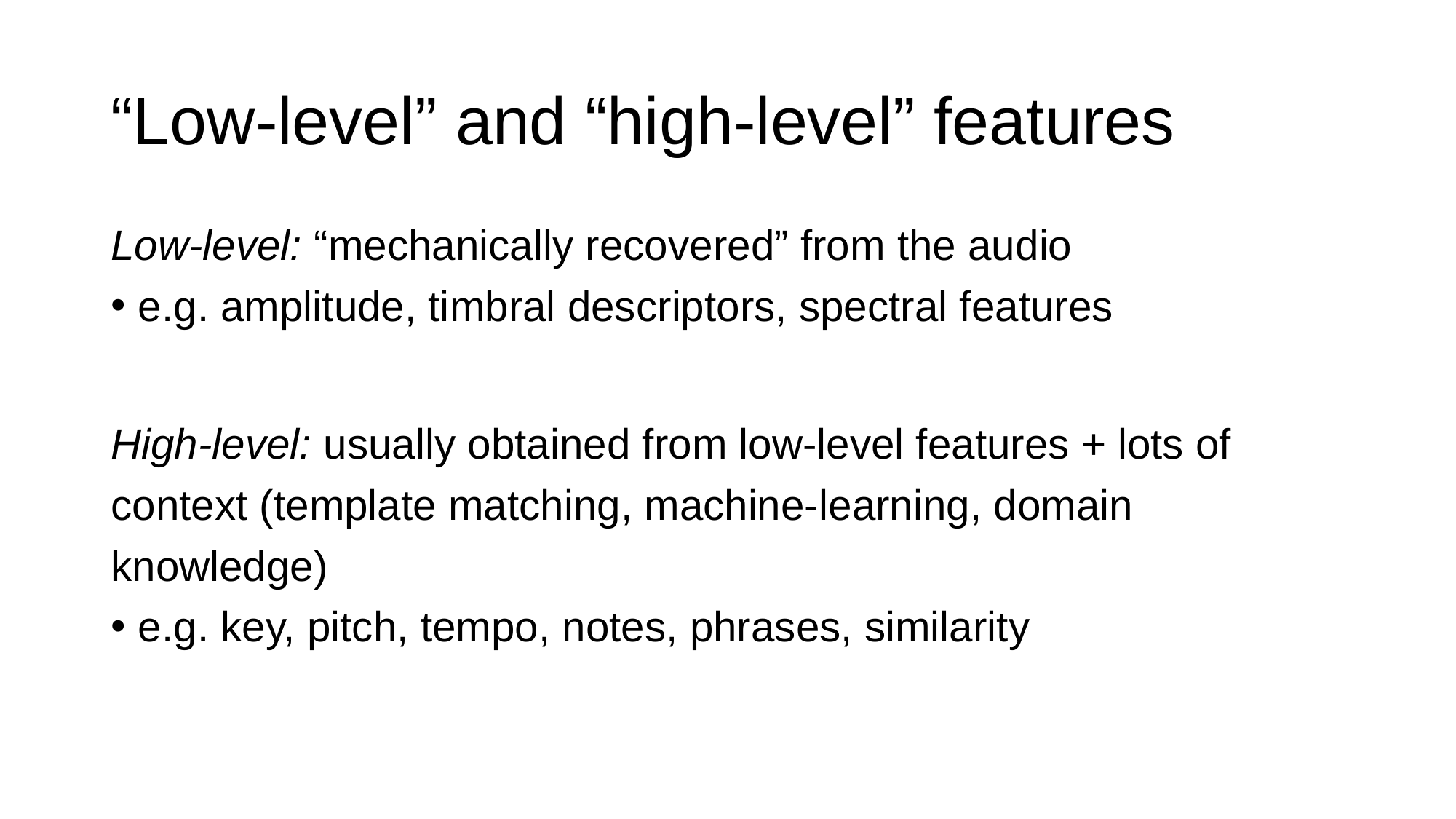

# “Low-level” and “high-level” features
Low-level: “mechanically recovered” from the audio
e.g. amplitude, timbral descriptors, spectral features

High-level: usually obtained from low-level features + lots of context (template matching, machine-learning, domain knowledge)
e.g. key, pitch, tempo, notes, phrases, similarity